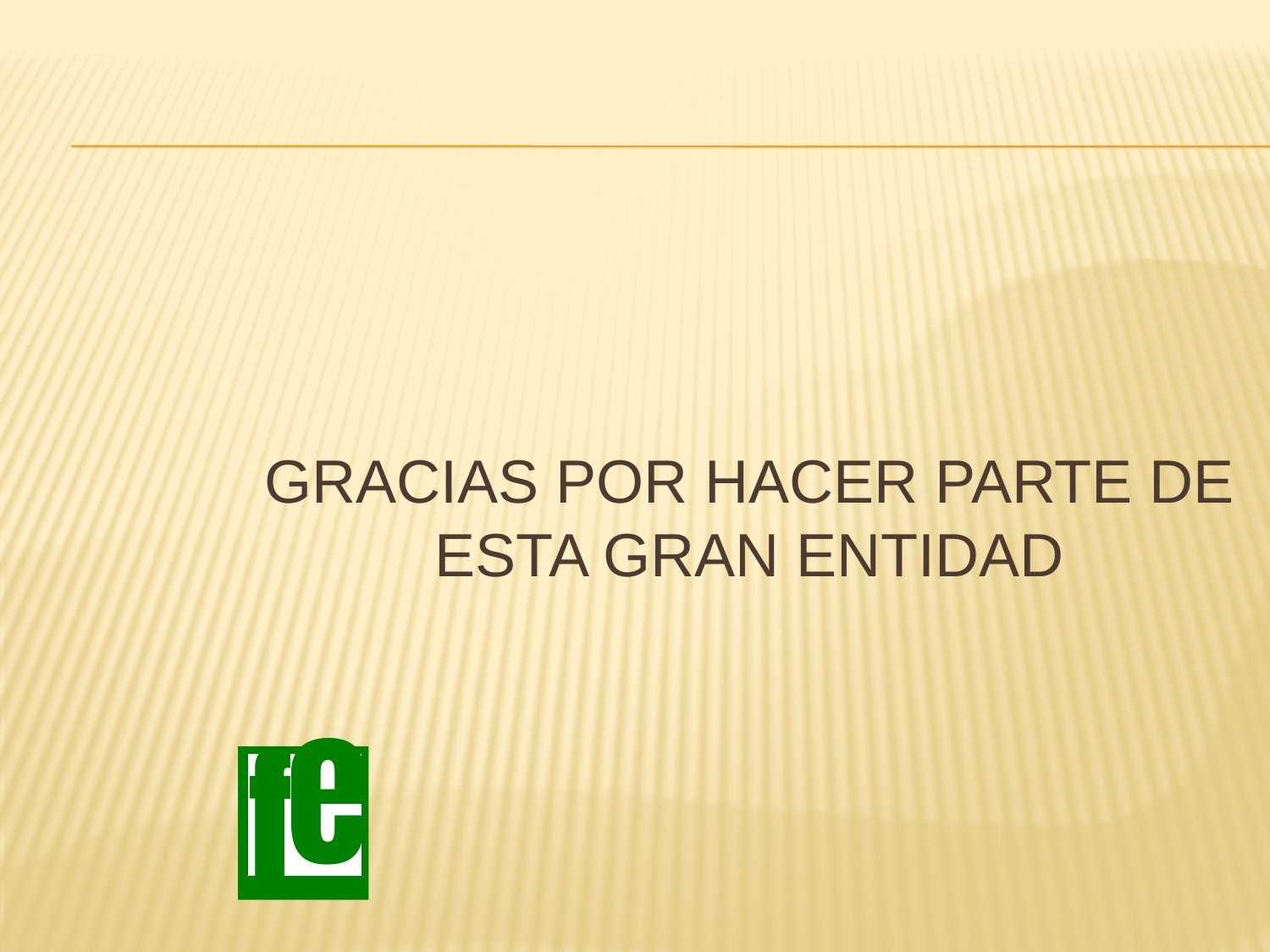

# GRACIAS POR HACER PARTE DE ESTA GRAN ENTIDAD
e
f